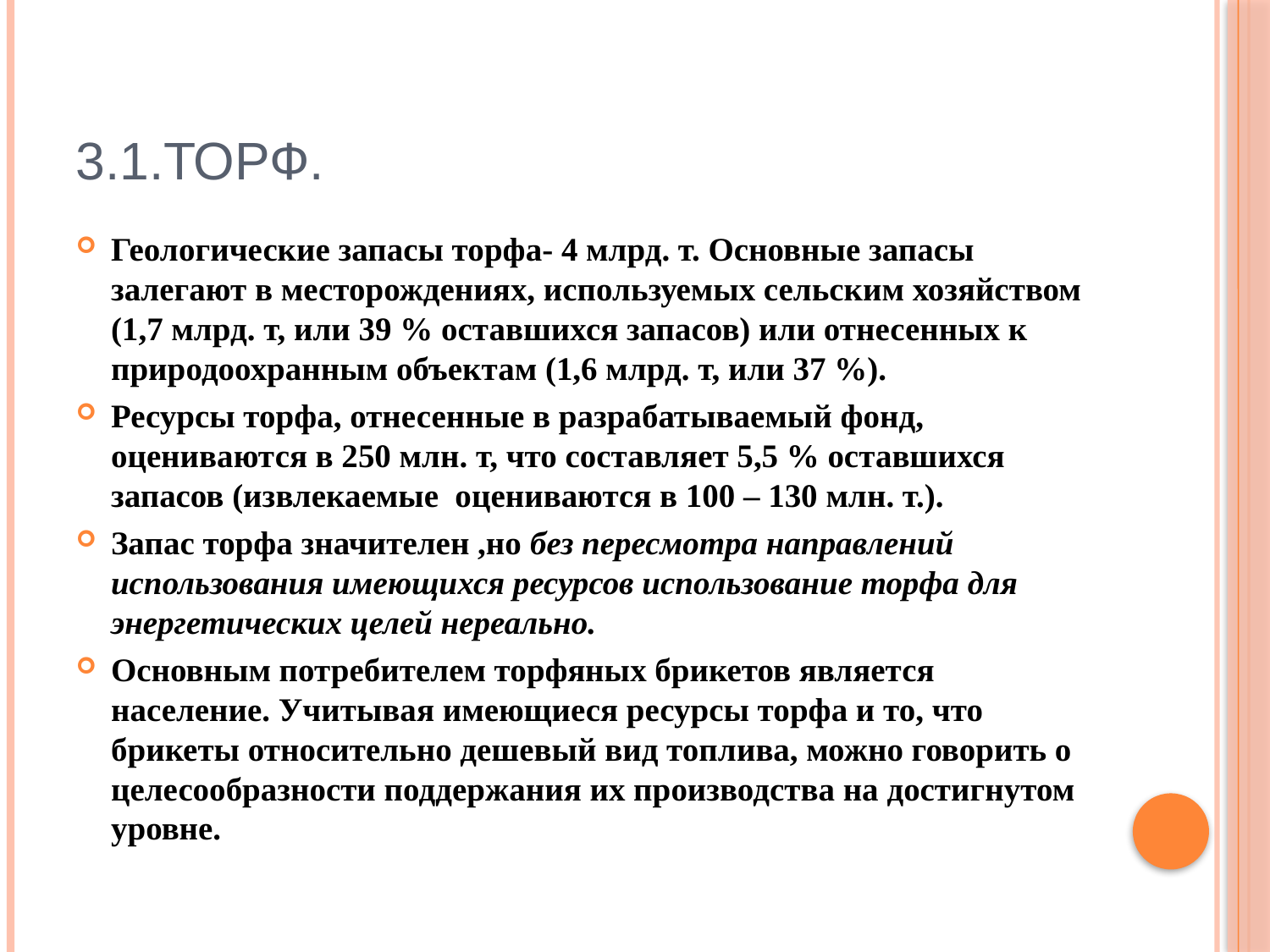

# 3.1.Торф.
Геологические запасы торфа- 4 млрд. т. Основные запасы залегают в месторождениях, используемых сельским хозяйством (1,7 млрд. т, или 39 % оставшихся запасов) или отнесенных к природоохранным объектам (1,6 млрд. т, или 37 %).
Ресурсы торфа, отнесенные в разрабатываемый фонд, оцениваются в 250 млн. т, что составляет 5,5 % оставшихся запасов (извлекаемые  оцениваются в 100 – 130 млн. т.).
Запас торфа значителен ,но без пересмотра направлений использования имеющихся ресурсов использование торфа для энергетических целей нереально.
Основным потребителем торфяных брикетов является население. Учитывая имеющиеся ресурсы торфа и то, что брикеты относительно дешевый вид топлива, можно говорить о целесообразности поддержания их производства на достигнутом уровне.